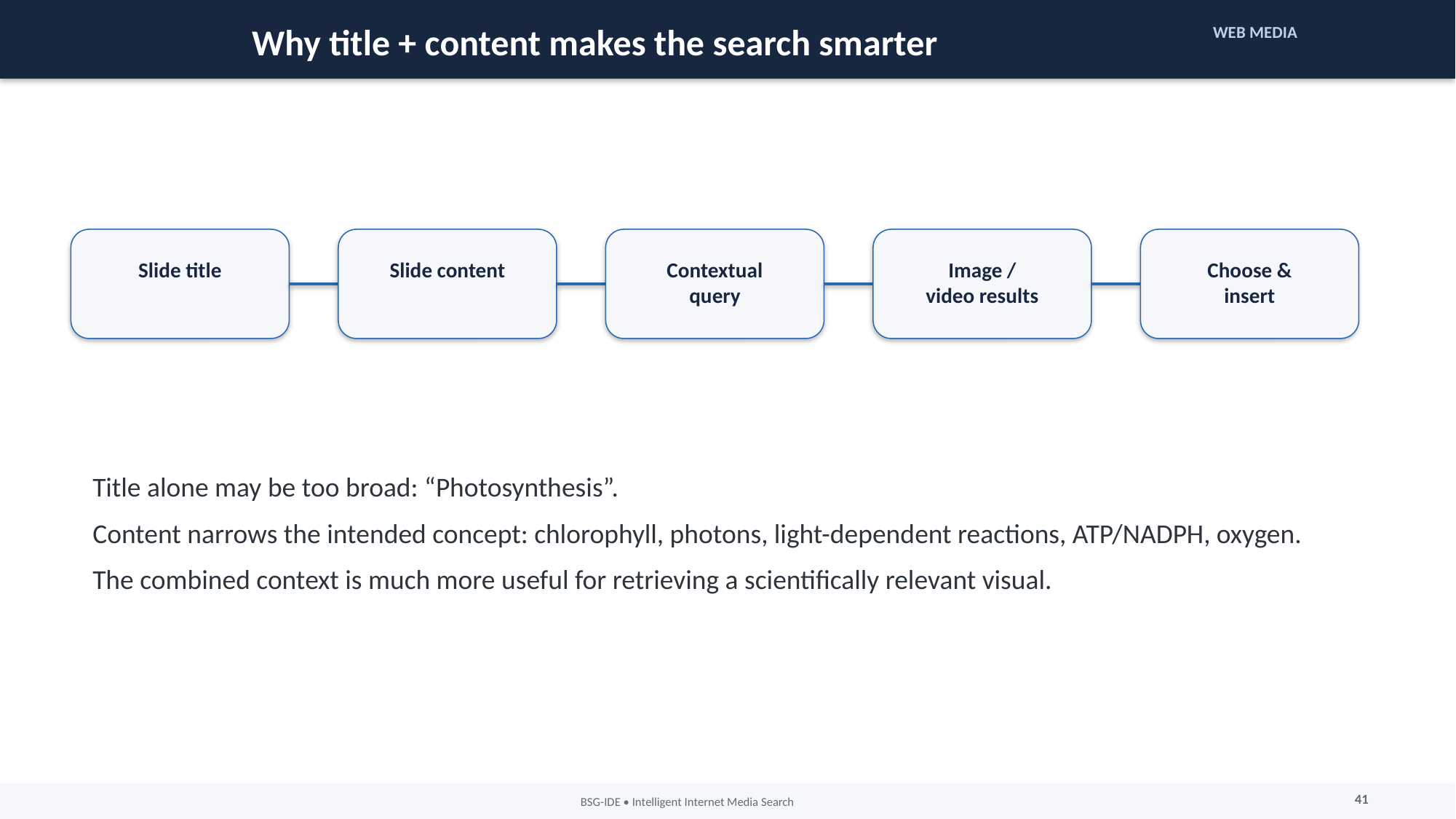

Why title + content makes the search smarter
WEB MEDIA

Slide title
Slide content
Contextual
query
Image /
video results
Choose &
insert
Title alone may be too broad: “Photosynthesis”.
Content narrows the intended concept: chlorophyll, photons, light-dependent reactions, ATP/NADPH, oxygen.
The combined context is much more useful for retrieving a scientifically relevant visual.

41
BSG-IDE • Intelligent Internet Media Search